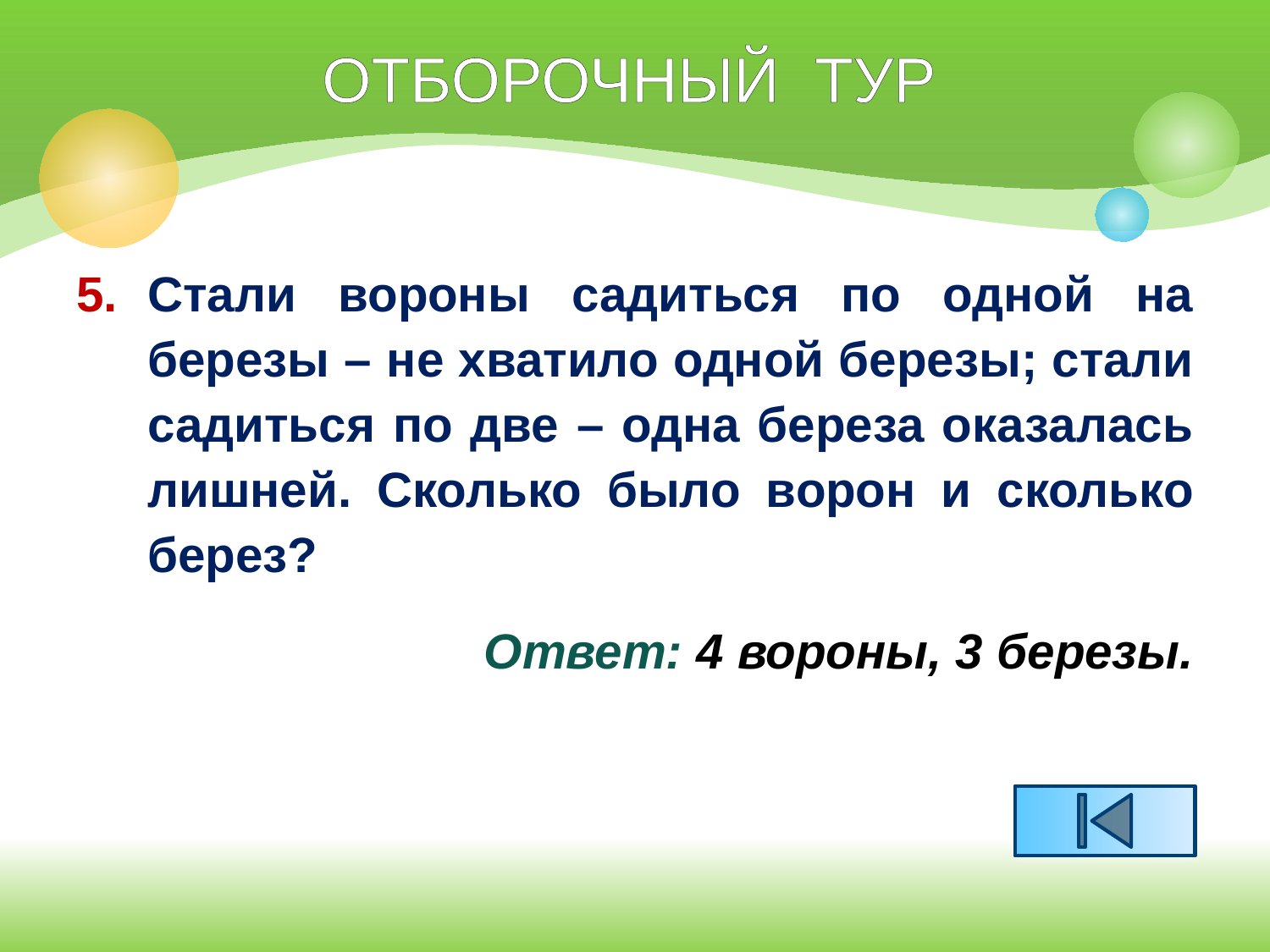

ОТБОРОЧНЫЙ  ТУР
5.	Стали вороны садиться по одной на березы – не хватило одной березы; стали садиться по две – одна береза оказалась лишней. Сколько было ворон и сколько берез?
Ответ: 4 вороны, 3 березы.